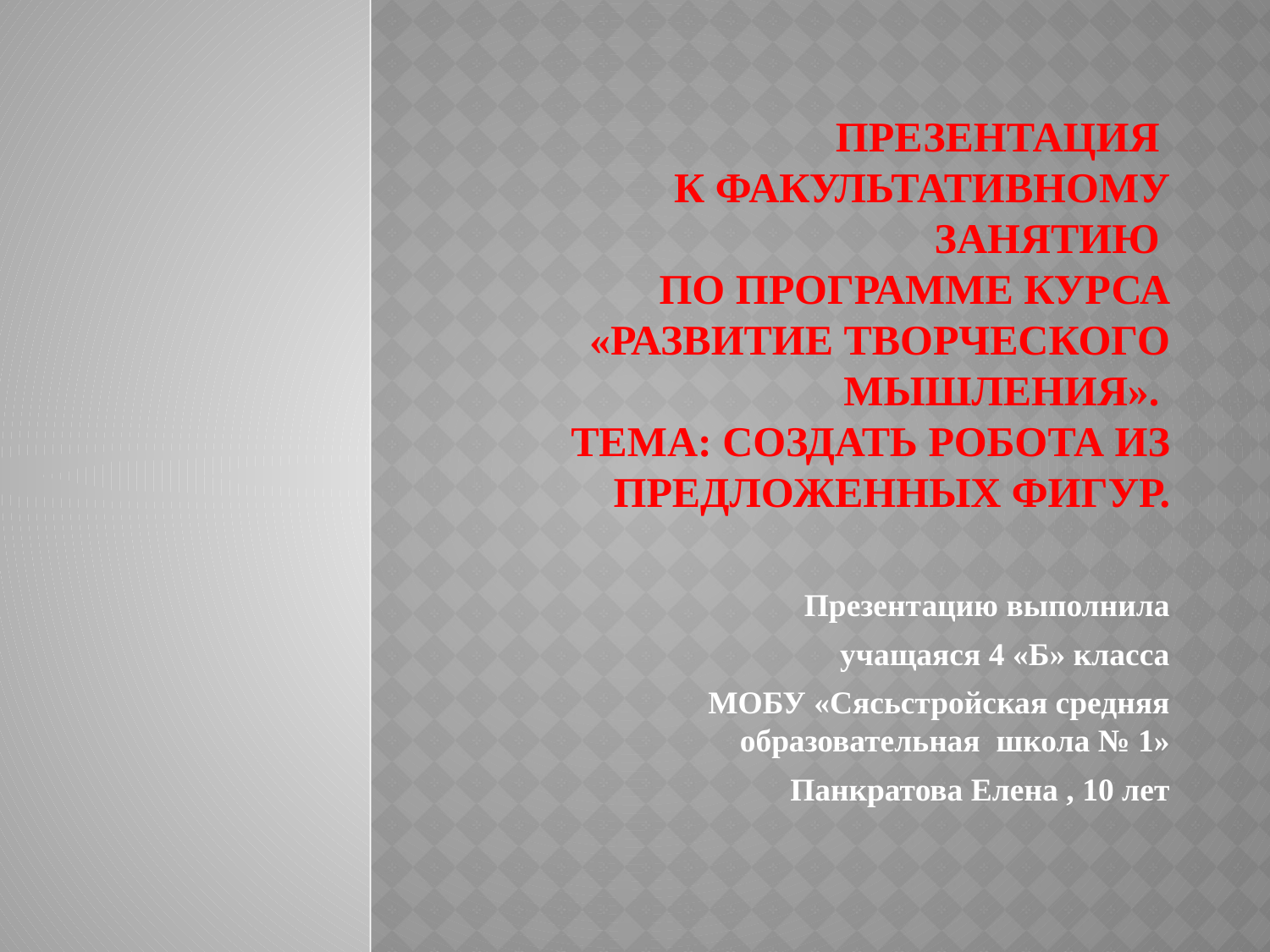

# Презентация к факультативному занятию по программе курса «Развитие творческого мышления». Тема: Создать робота из предложенных фигур.
Презентацию выполнила
учащаяся 4 «Б» класса
МОБУ «Сясьстройская средняя образовательная  школа № 1»
Панкратова Елена , 10 лет